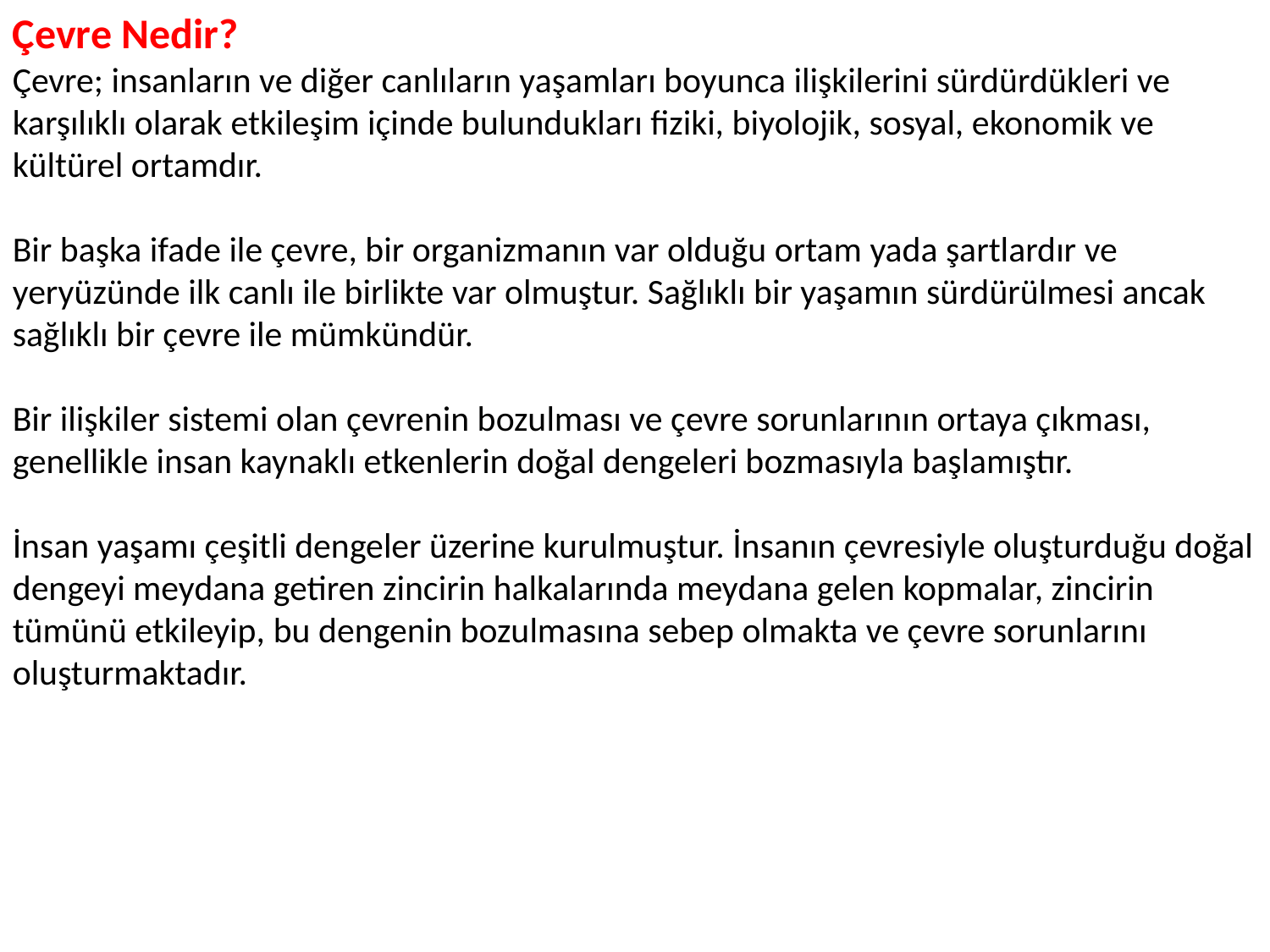

Çevre Nedir?
Çevre; insanların ve diğer canlıların yaşamları boyunca ilişkilerini sürdürdükleri ve karşılıklı olarak etkileşim içinde bulundukları fiziki, biyolojik, sosyal, ekonomik ve kültürel ortamdır.
Bir başka ifade ile çevre, bir organizmanın var olduğu ortam yada şartlardır ve yeryüzünde ilk canlı ile birlikte var olmuştur. Sağlıklı bir yaşamın sürdürülmesi ancak sağlıklı bir çevre ile mümkündür.
Bir ilişkiler sistemi olan çevrenin bozulması ve çevre sorunlarının ortaya çıkması, genellikle insan kaynaklı etkenlerin doğal dengeleri bozmasıyla başlamıştır.
İnsan yaşamı çeşitli dengeler üzerine kurulmuştur. İnsanın çevresiyle oluşturduğu doğal dengeyi meydana getiren zincirin halkalarında meydana gelen kopmalar, zincirin tümünü etkileyip, bu dengenin bozulmasına sebep olmakta ve çevre sorunlarını oluşturmaktadır.